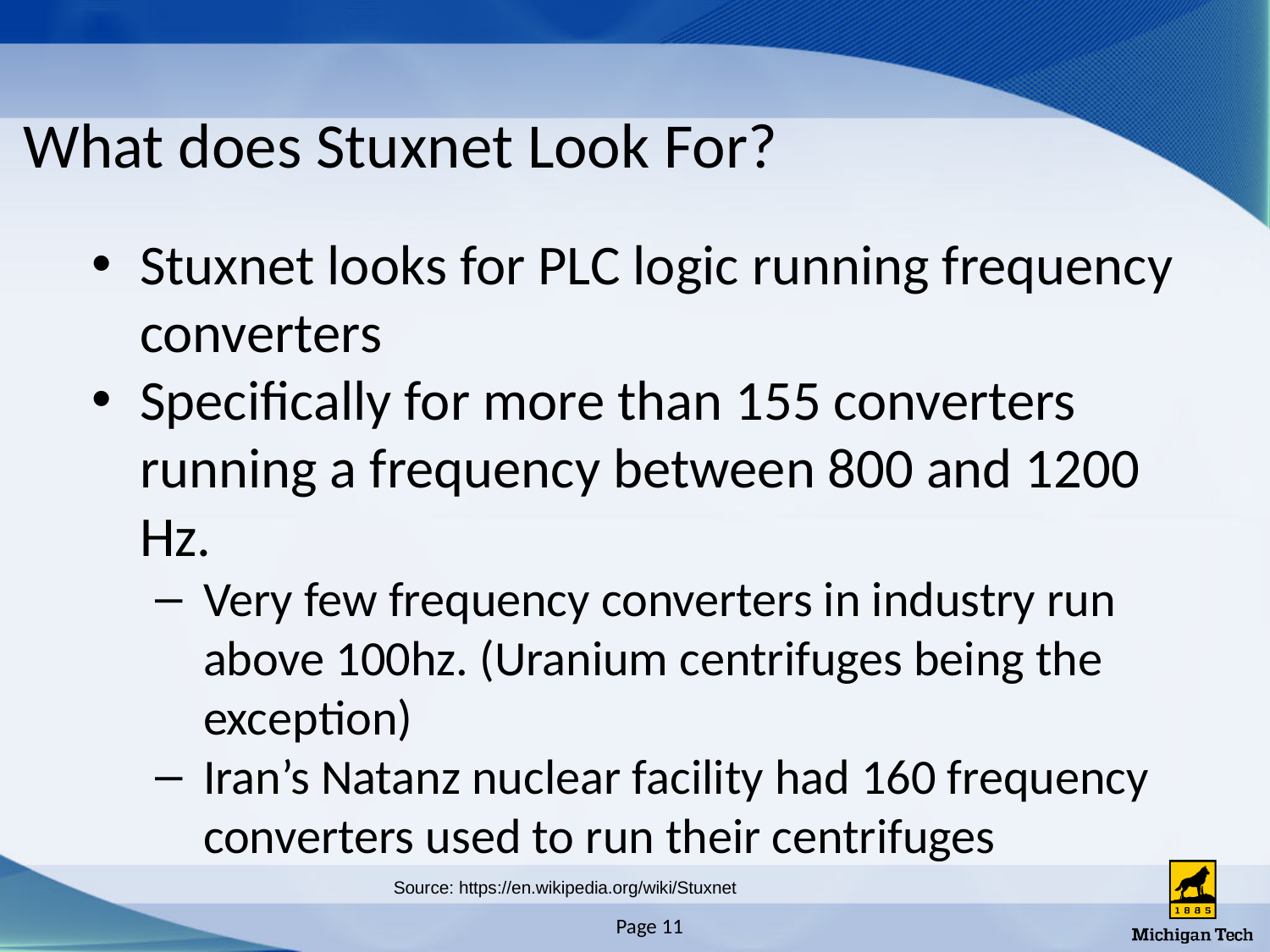

# What does Stuxnet Look For?
Stuxnet looks for PLC logic running frequency converters
Specifically for more than 155 converters running a frequency between 800 and 1200 Hz.
Very few frequency converters in industry run above 100hz. (Uranium centrifuges being the exception)
Iran’s Natanz nuclear facility had 160 frequency converters used to run their centrifuges
Source: https://en.wikipedia.org/wiki/Stuxnet